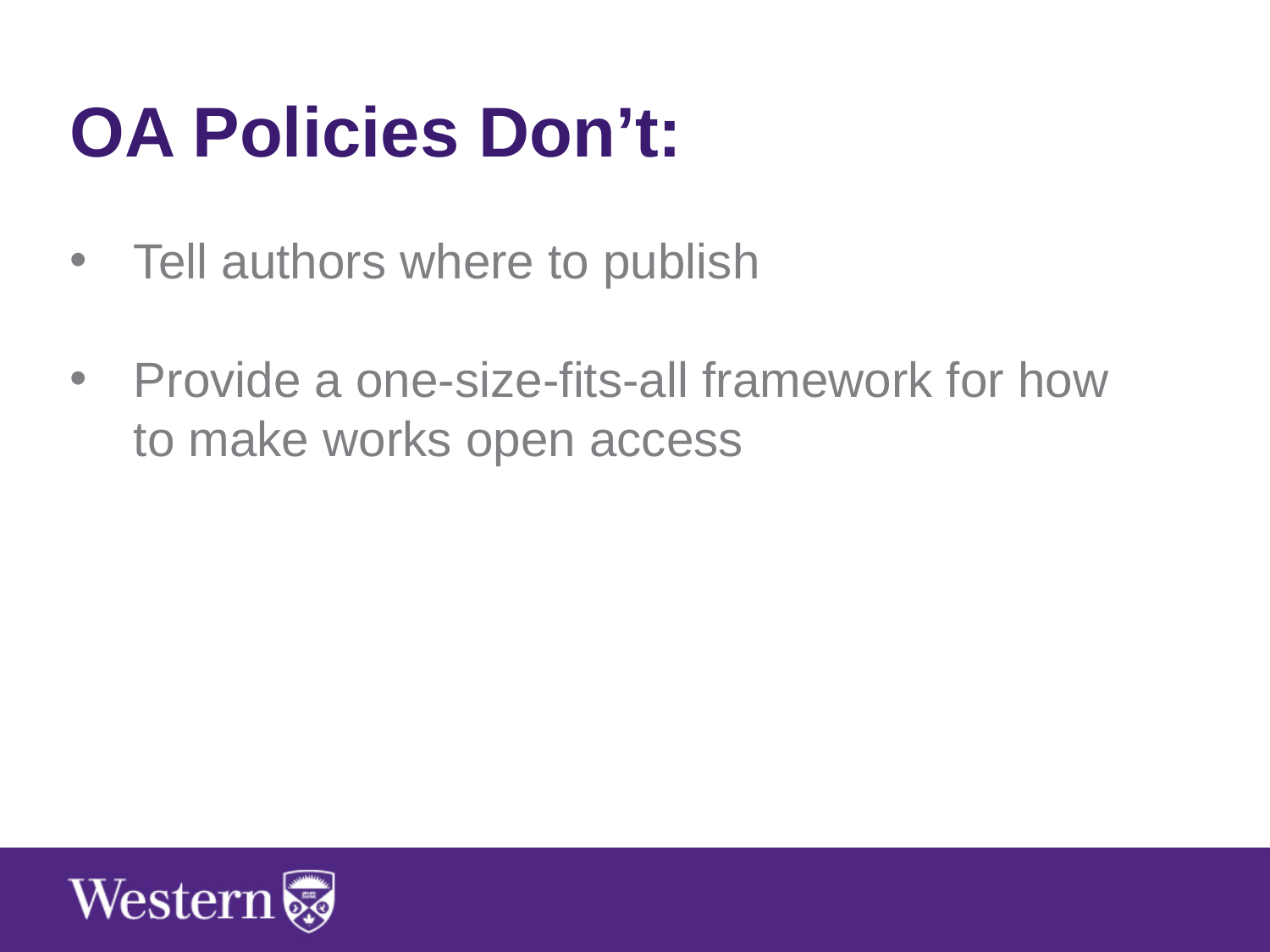

OA Policies Don’t:

Tell authors where to publish

Provide a one-size-fits-all framework for how to make works open access